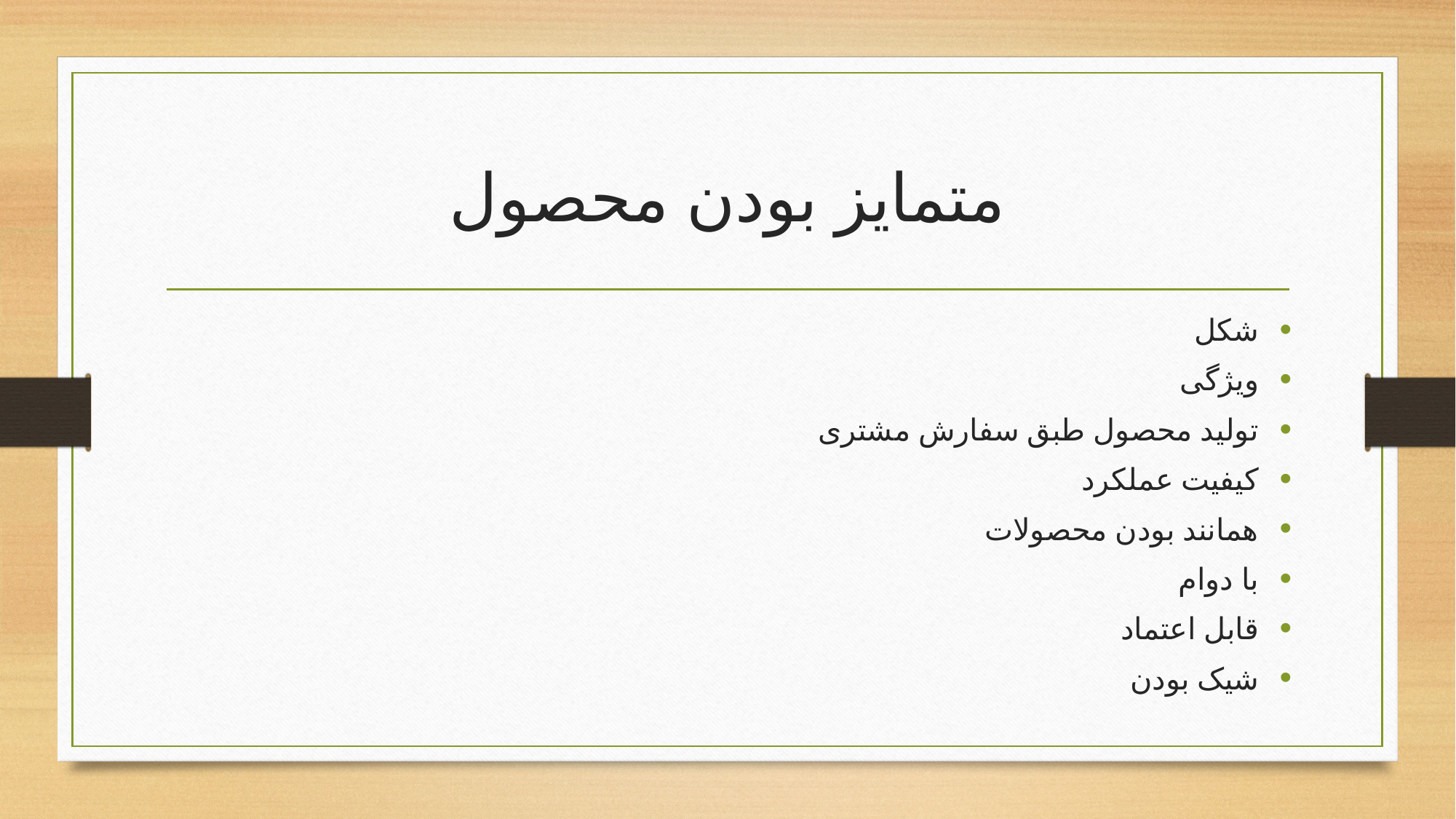

# متمایز بودن محصول
شکل
ویژگی
تولید محصول طبق سفارش مشتری
کیفیت عملکرد
همانند بودن محصولات
با دوام
قابل اعتماد
شیک بودن